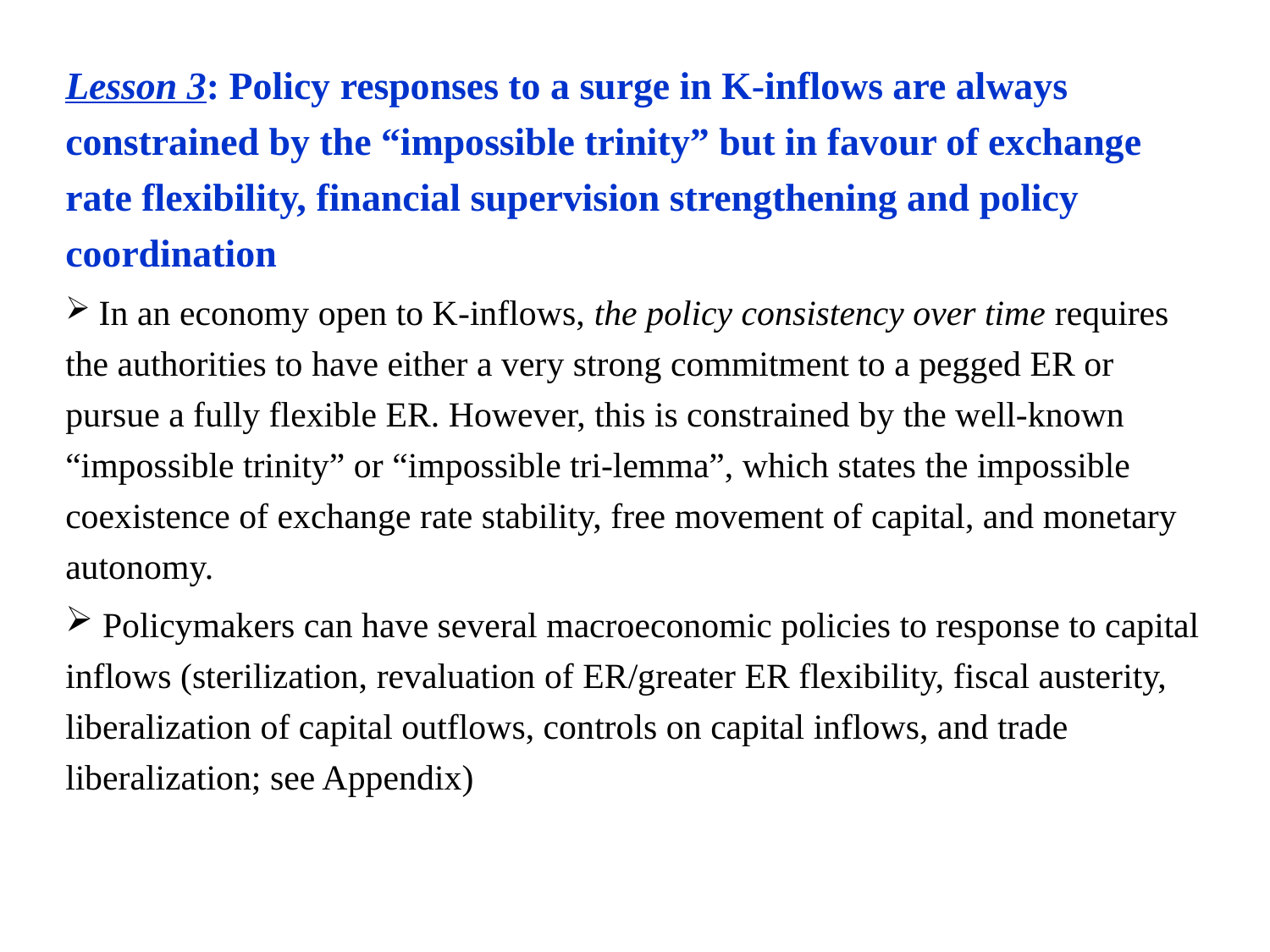

Lesson 3: Policy responses to a surge in K-inflows are always constrained by the “impossible trinity” but in favour of exchange rate flexibility, financial supervision strengthening and policy coordination
 In an economy open to K-inflows, the policy consistency over time requires the authorities to have either a very strong commitment to a pegged ER or pursue a fully flexible ER. However, this is constrained by the well-known “impossible trinity” or “impossible tri-lemma”, which states the impossible coexistence of exchange rate stability, free movement of capital, and monetary autonomy.
 Policymakers can have several macroeconomic policies to response to capital inflows (sterilization, revaluation of ER/greater ER flexibility, fiscal austerity, liberalization of capital outflows, controls on capital inflows, and trade liberalization; see Appendix)